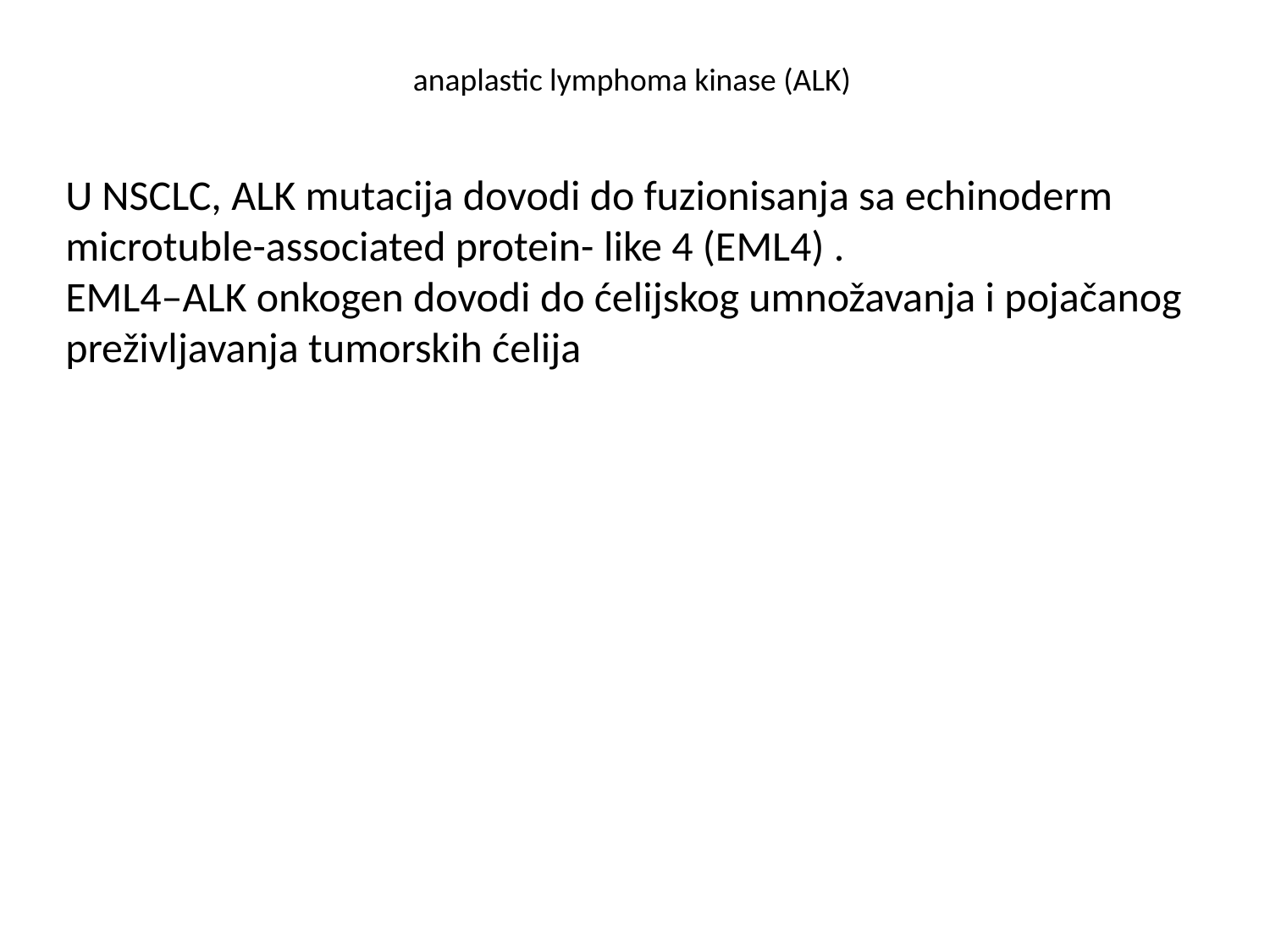

anaplastic lymphoma kinase (ALK)
U NSCLC, ALK mutacija dovodi do fuzionisanja sa echinoderm microtuble-associated protein- like 4 (EML4) .
EML4–ALK onkogen dovodi do ćelijskog umnožavanja i pojačanog preživljavanja tumorskih ćelija